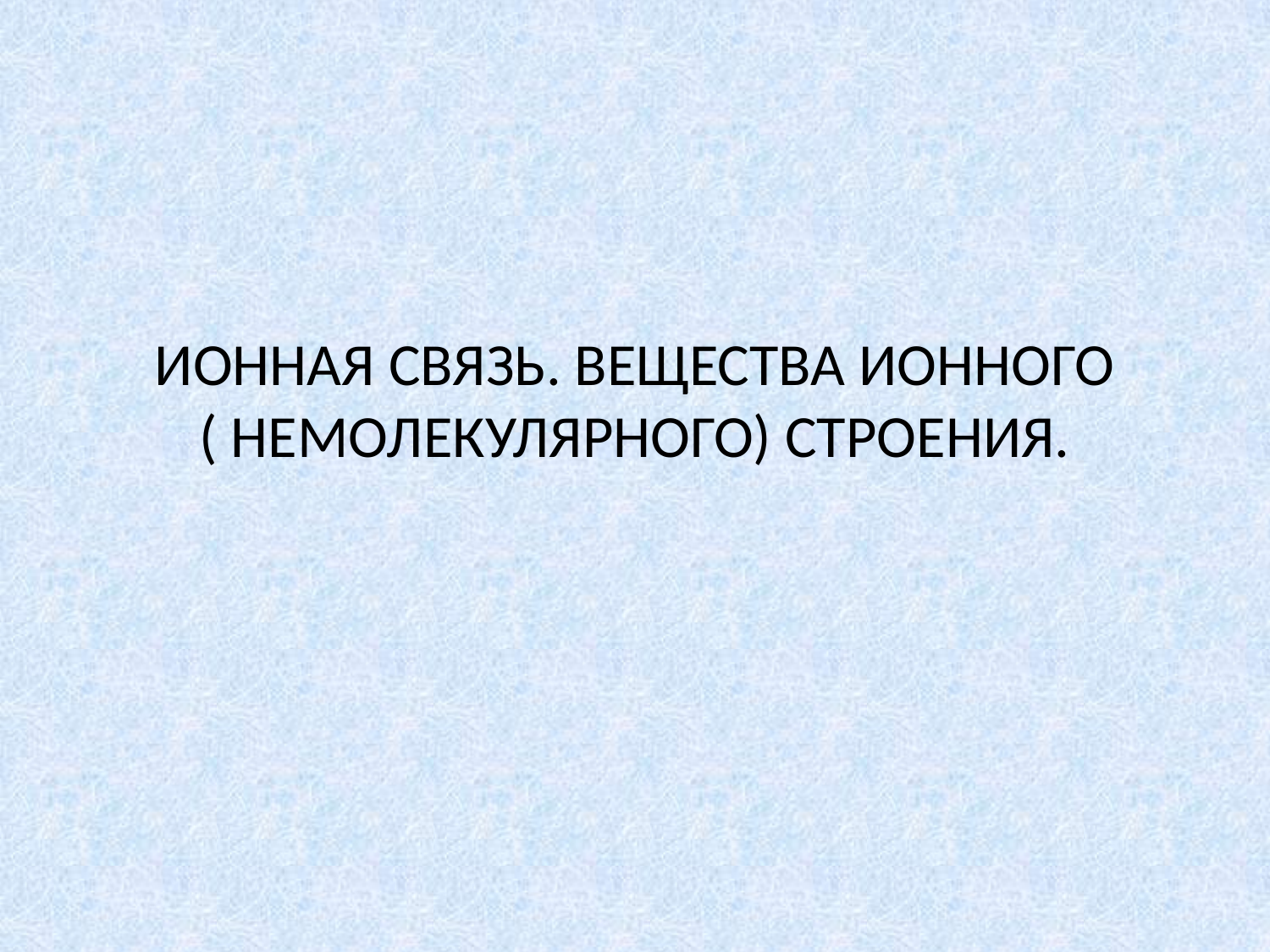

# ИОННАЯ СВЯЗЬ. ВЕЩЕСТВА ИОННОГО ( НЕМОЛЕКУЛЯРНОГО) СТРОЕНИЯ.